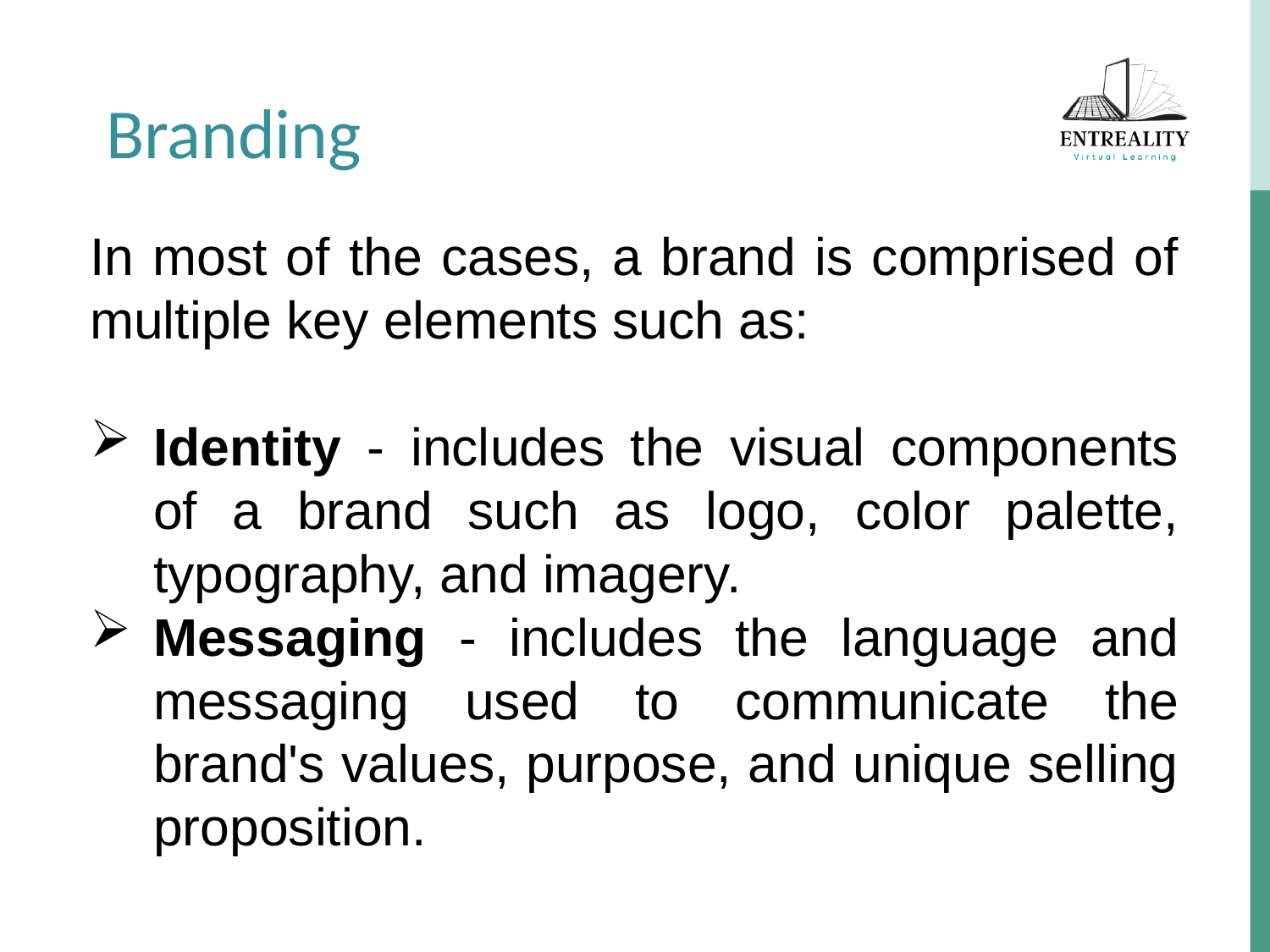

Branding

In most of the cases, a brand is comprised of multiple key elements such as:

Identity - includes the visual components of a brand such as logo, color palette, typography, and imagery.
Messaging - includes the language and messaging used to communicate the brand's values, purpose, and unique selling proposition.